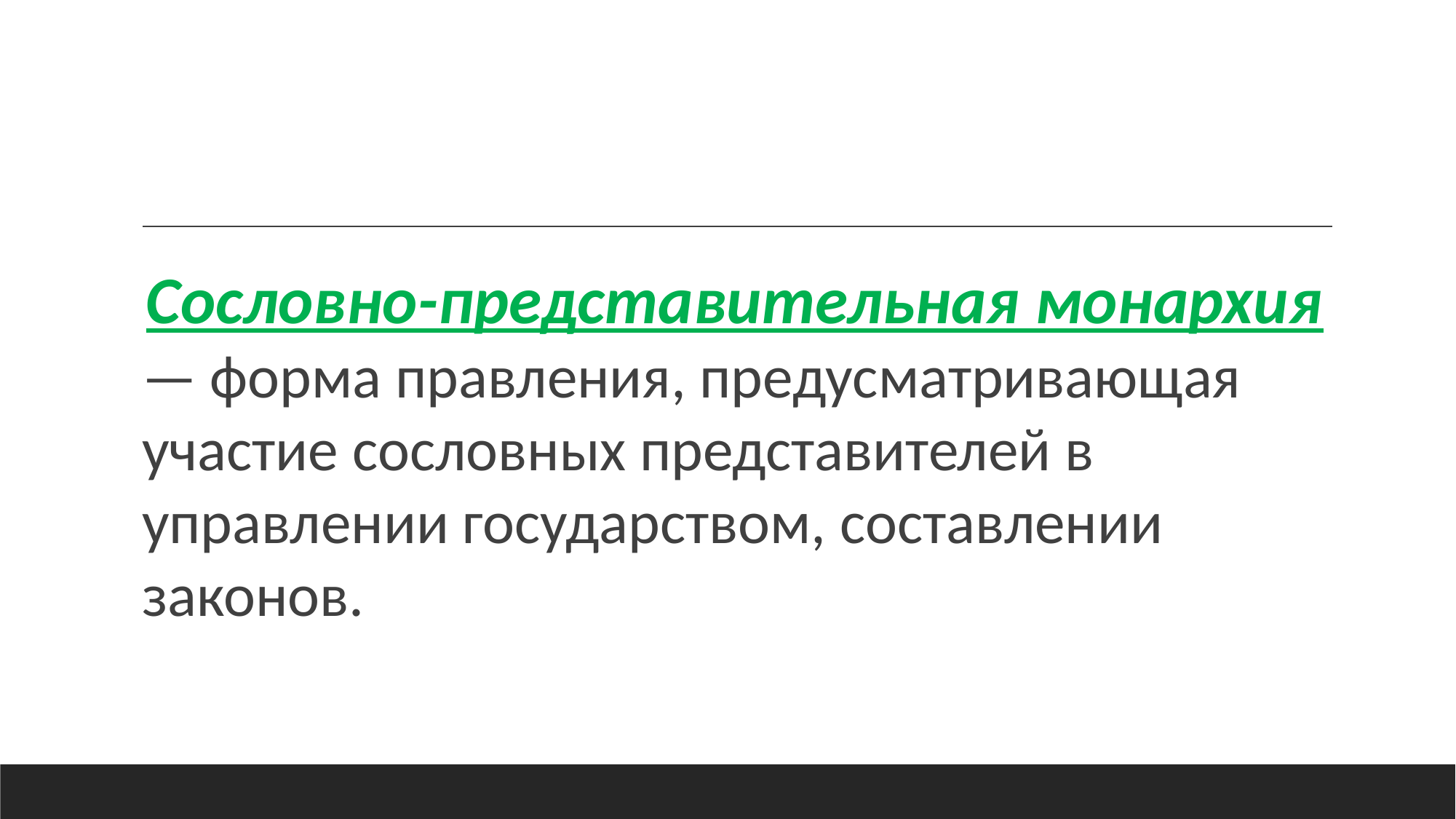

Сословно-представительная монархия — форма правления, предусматривающая участие сословных представителей в управлении государством, составлении законов.